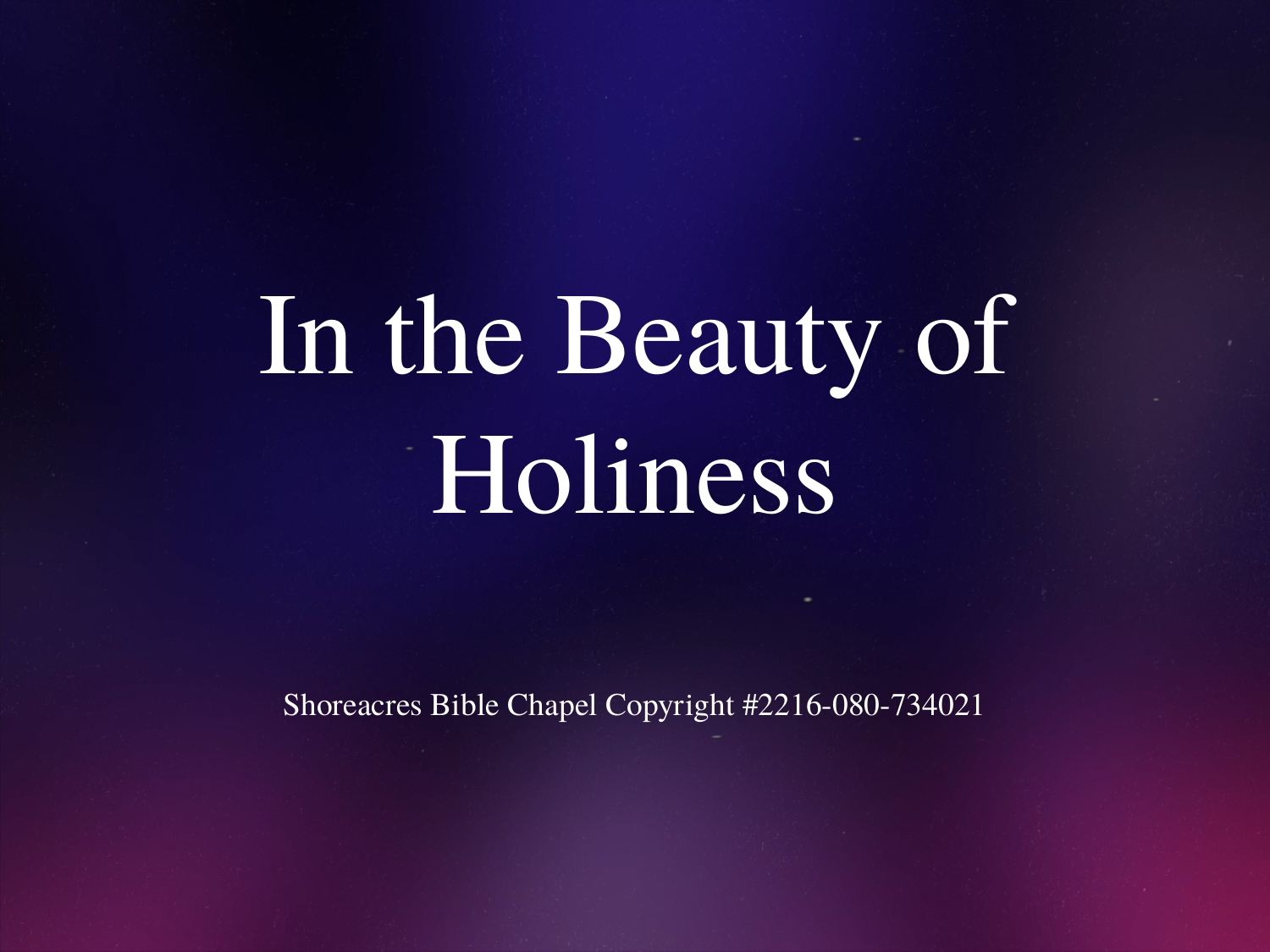

# In the Beauty of Holiness
Shoreacres Bible Chapel Copyright #2216-080-734021